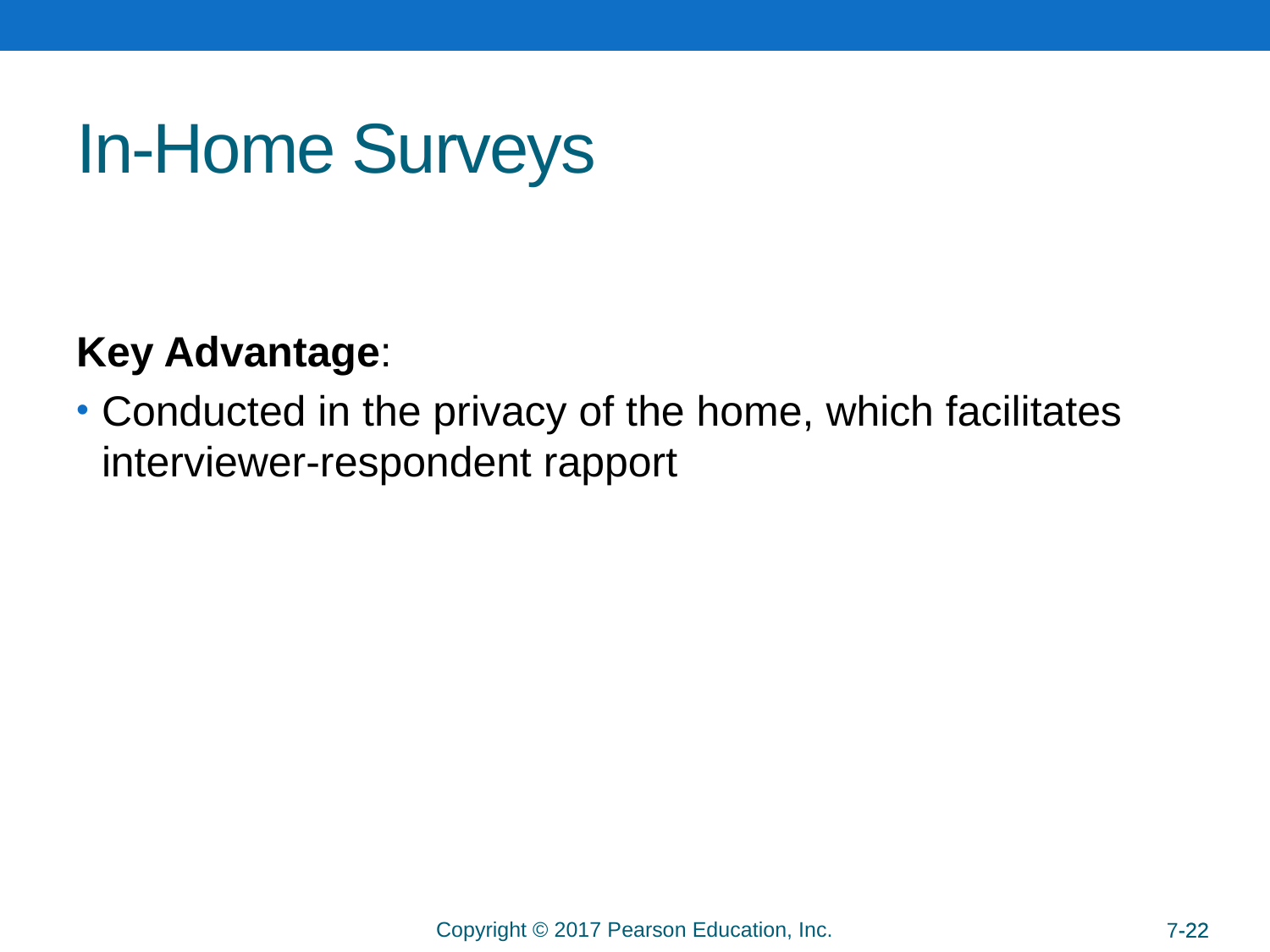

# In-Home Surveys
Key Advantage:
Conducted in the privacy of the home, which facilitates interviewer-respondent rapport